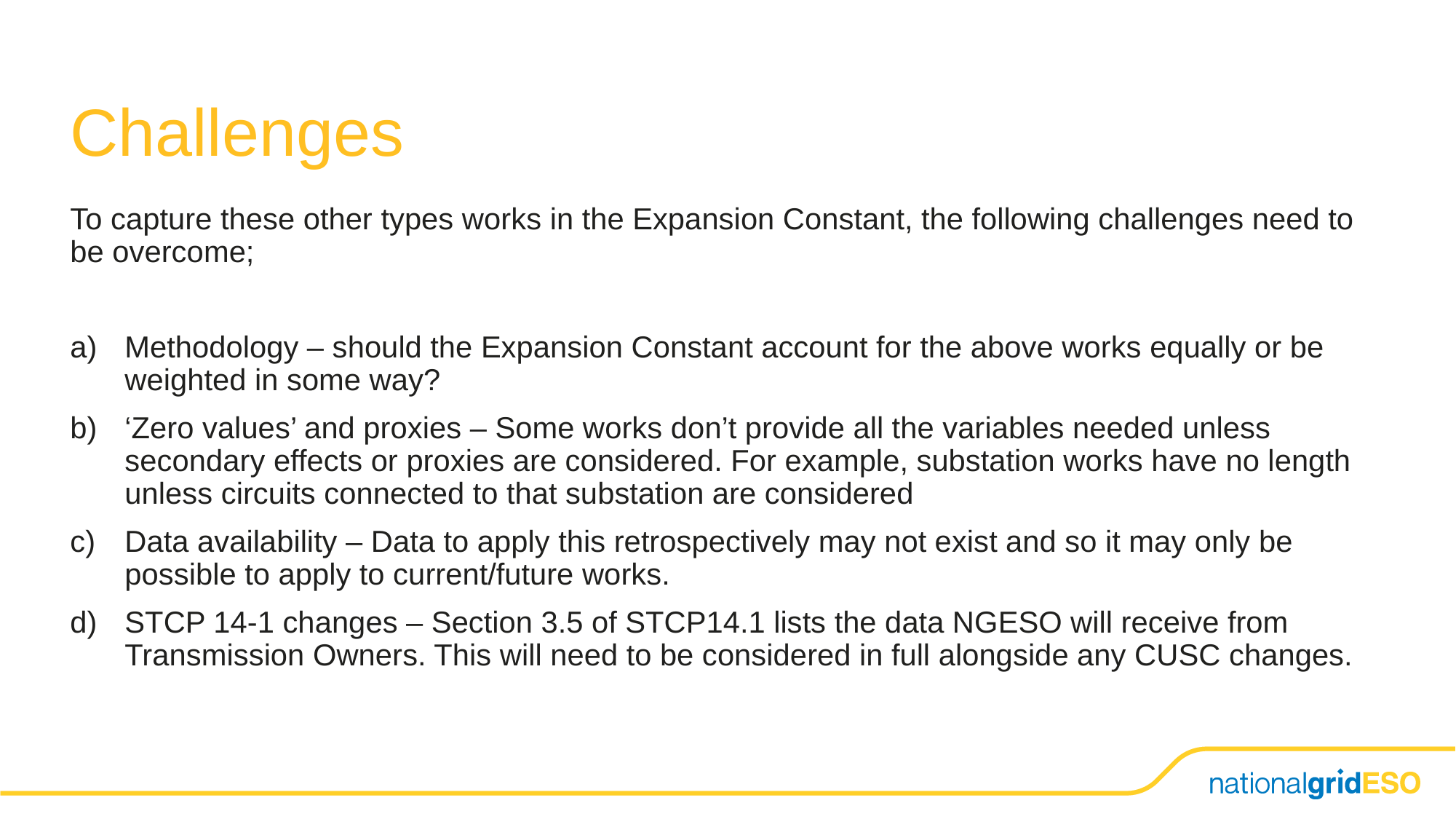

# Challenges
To capture these other types works in the Expansion Constant, the following challenges need to be overcome;

Methodology – should the Expansion Constant account for the above works equally or be weighted in some way?
‘Zero values’ and proxies – Some works don’t provide all the variables needed unless secondary effects or proxies are considered. For example, substation works have no length unless circuits connected to that substation are considered
Data availability – Data to apply this retrospectively may not exist and so it may only be possible to apply to current/future works.
STCP 14-1 changes – Section 3.5 of STCP14.1 lists the data NGESO will receive from Transmission Owners. This will need to be considered in full alongside any CUSC changes.